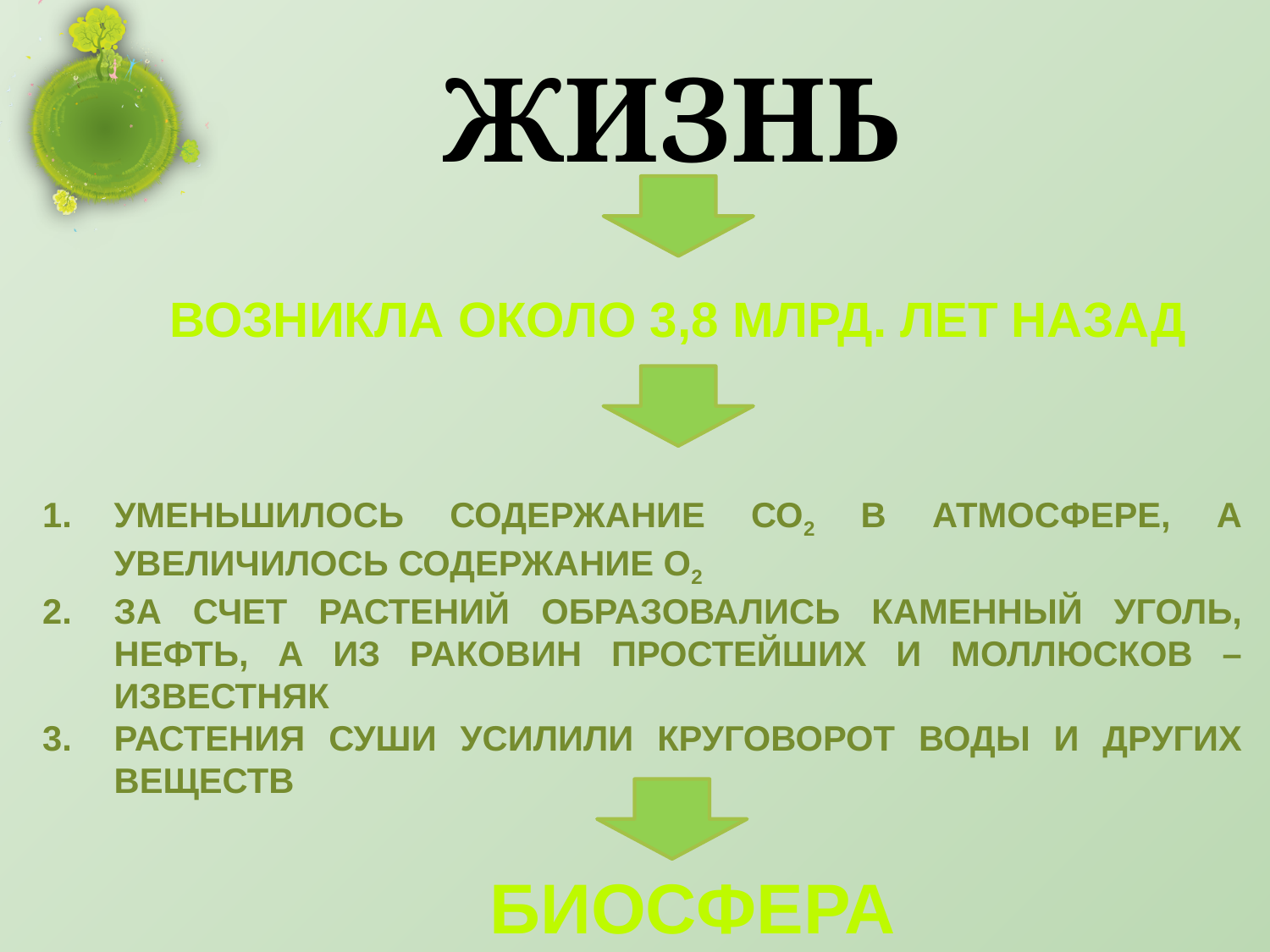

# жизнь

Возникла около 3,8 млрд. лет назад

Уменьшилось содержание Со2 в атмосфере, а увеличилось содержание о2
За счет растений образовались каменный уголь, нефть, а из раковин простейших и моллюсков – известняк
Растения суши усилили круговорот воды и других веществ

биосфера